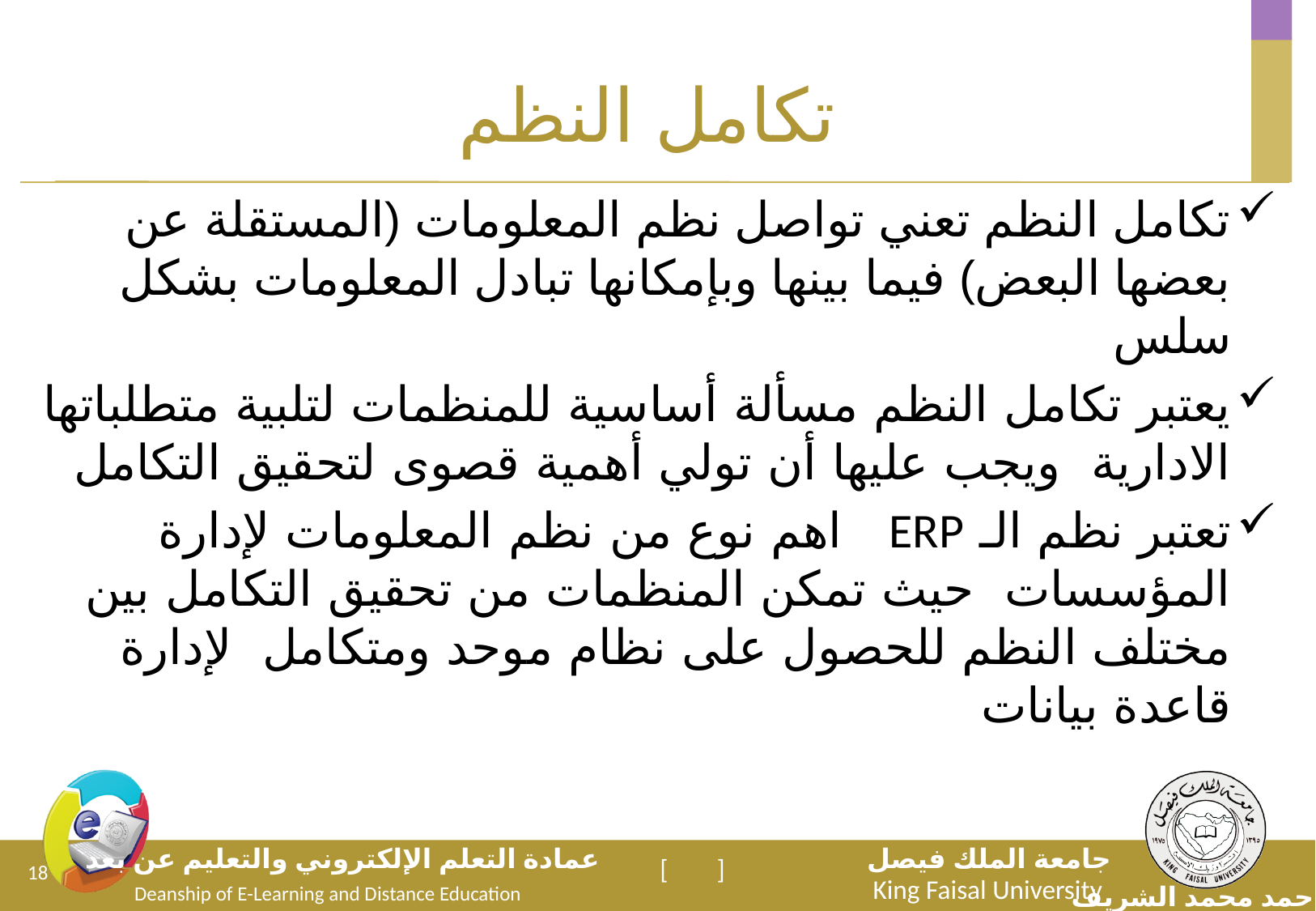

# تكامل النظم
تكامل النظم تعني تواصل نظم المعلومات (المستقلة عن بعضها البعض) فيما بينها وبإمكانها تبادل المعلومات بشكل سلس
يعتبر تكامل النظم مسألة أساسية للمنظمات لتلبية متطلباتها الادارية  ويجب عليها أن تولي أهمية قصوى لتحقيق التكامل
تعتبر نظم الـ ERP   اهم نوع من نظم المعلومات لإدارة المؤسسات  حيث تمكن المنظمات من تحقيق التكامل بين مختلف النظم للحصول على نظام موحد ومتكامل  لإدارة قاعدة بيانات

18